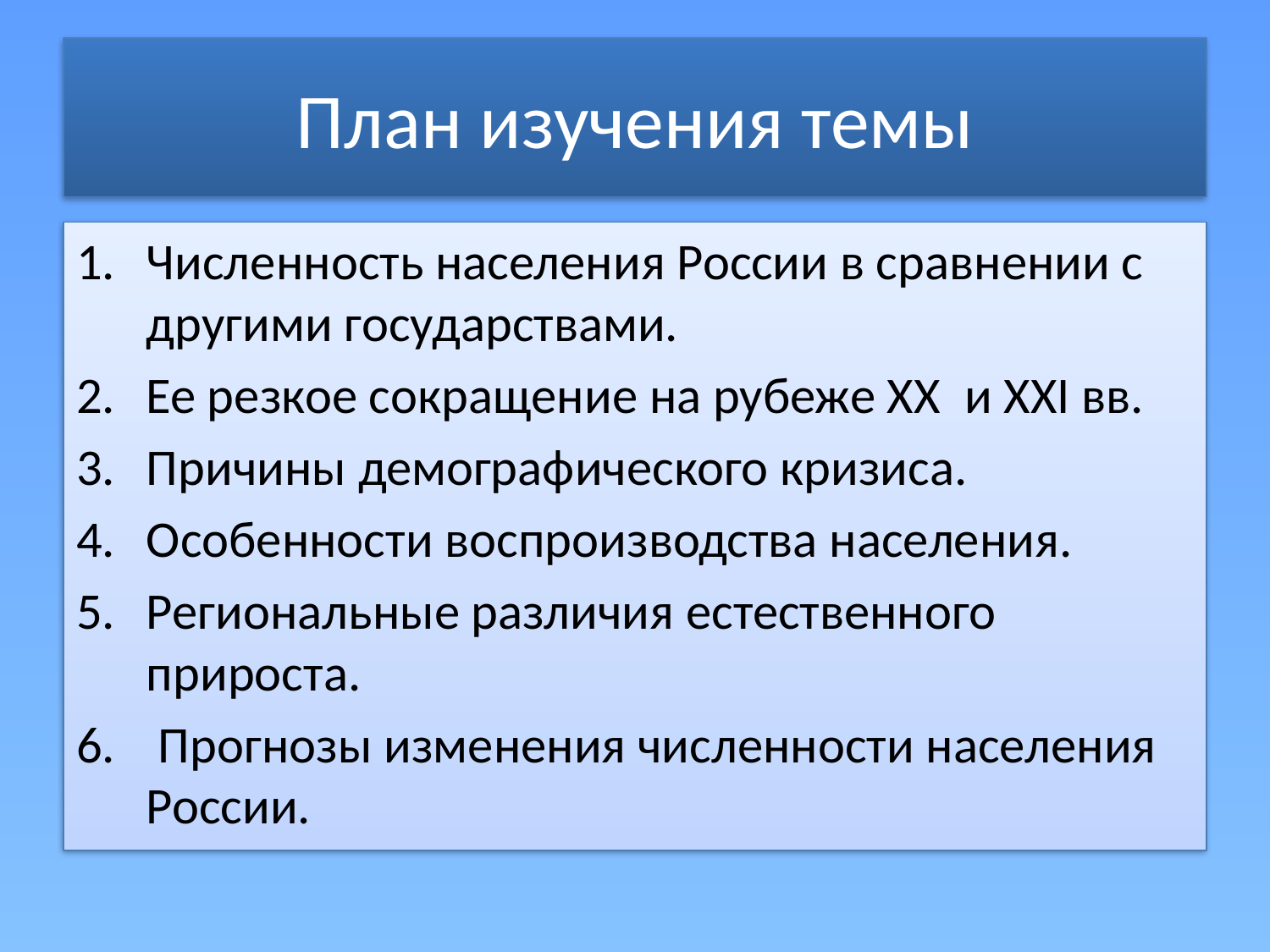

# План изучения темы
Численность населения России в сравнении с другими государствами.
Ее резкое сокращение на рубеже XX  и XXI вв.
Причины демографического кризиса.
Особенности воспроизводства населения.
Региональные различия естественного прироста.
 Прогнозы изменения численности населения России.